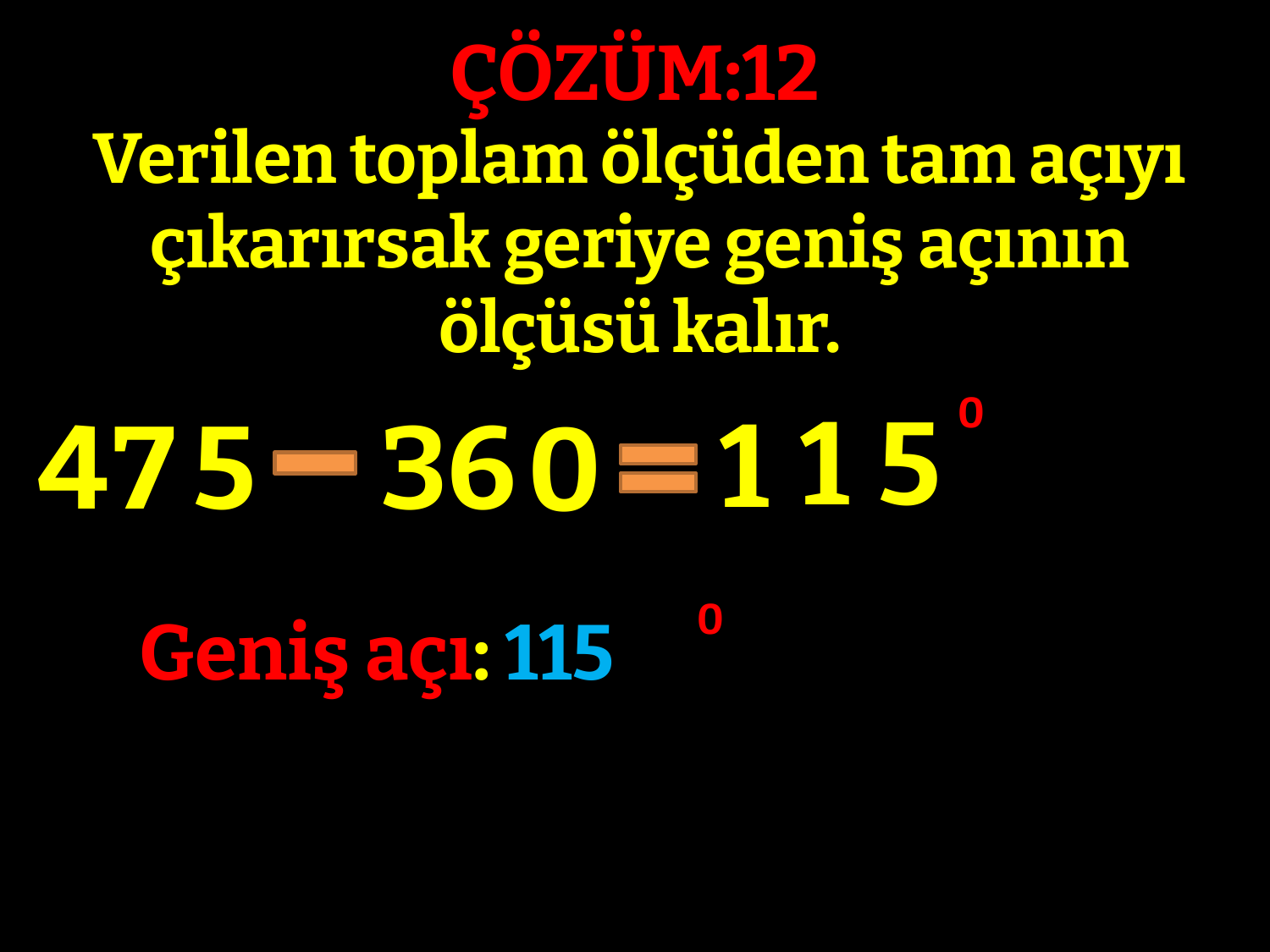

ÇÖZÜM:12
Verilen toplam ölçüden tam açıyı çıkarırsak geriye geniş açının ölçüsü kalır.
#
0
1
5
1
4
7
5
3
6
0

0
Geniş açı: 115